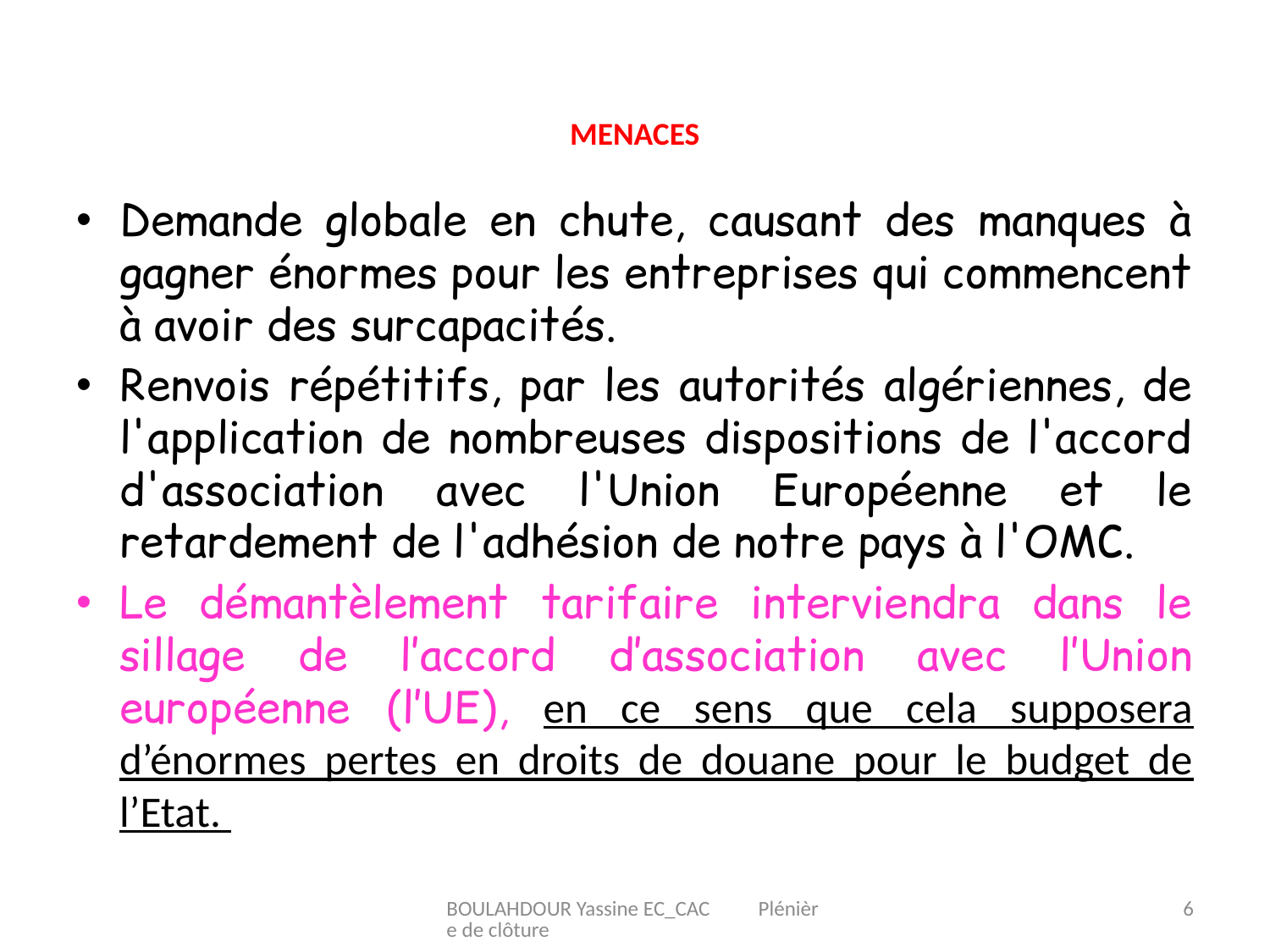

# Menaces
Demande globale en chute, causant des manques à gagner énormes pour les entreprises qui commencent à avoir des surcapacités.
Renvois répétitifs, par les autorités algériennes, de l'application de nombreuses dispositions de l'accord d'association avec l'Union Européenne et le retardement de l'adhésion de notre pays à l'OMC.
Le démantèlement tarifaire interviendra dans le sillage de l’accord d’association avec l’Union européenne (l’UE), en ce sens que cela supposera d’énormes pertes en droits de douane pour le budget de l’Etat.

BOULAHDOUR Yassine EC_CAC          Plénière de clôture
6